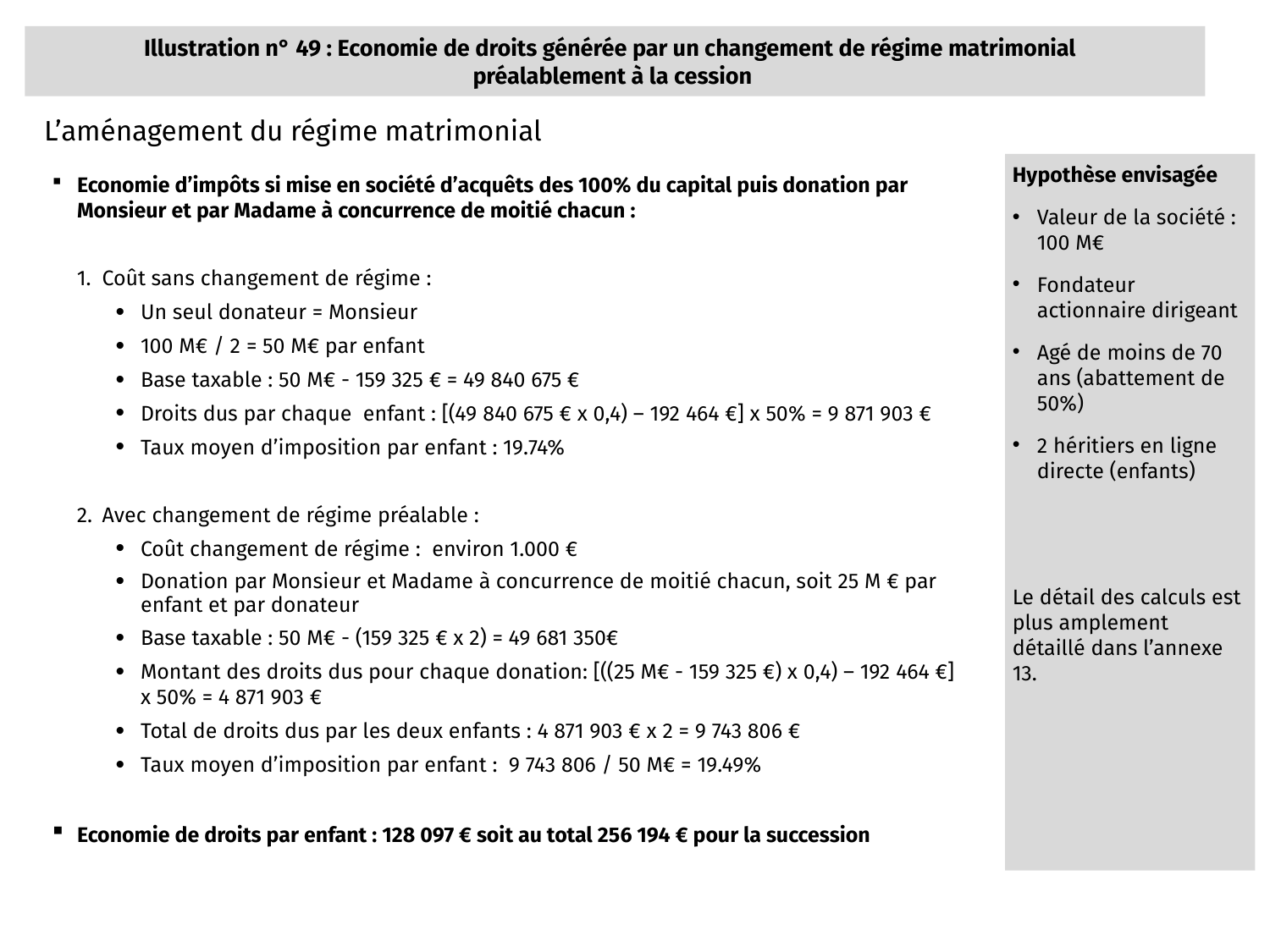

L’aménagement du régime matrimonial
Illustration n° 49 : Economie de droits générée par un changement de régime matrimonial
préalablement à la cession

Economie d’impôts si mise en société d’acquêts des 100% du capital puis donation par Monsieur et par Madame à concurrence de moitié chacun :

Coût sans changement de régime :
Un seul donateur = Monsieur
100 M€ / 2 = 50 M€ par enfant
Base taxable : 50 M€ - 159 325 € = 49 840 675 €
Droits dus par chaque  enfant : [(49 840 675 € x 0,4) – 192 464 €] x 50% = 9 871 903 €
Taux moyen d’imposition par enfant : 19.74%

Avec changement de régime préalable :
Coût changement de régime :  environ 1.000 €
Donation par Monsieur et Madame à concurrence de moitié chacun, soit 25 M € par enfant et par donateur
Base taxable : 50 M€ - (159 325 € x 2) = 49 681 350€
Montant des droits dus pour chaque donation: [((25 M€ - 159 325 €) x 0,4) – 192 464 €] x 50% = 4 871 903 €
Total de droits dus par les deux enfants : 4 871 903 € x 2 = 9 743 806 €
Taux moyen d’imposition par enfant :  9 743 806 / 50 M€ = 19.49%

Economie de droits par enfant : 128 097 € soit au total 256 194 € pour la succession

Hypothèse envisagée
Valeur de la société : 100 M€
Fondateur actionnaire dirigeant
Agé de moins de 70 ans (abattement de 50%)
2 héritiers en ligne directe (enfants)

Le détail des calculs est plus amplement détaillé dans l’annexe 13.